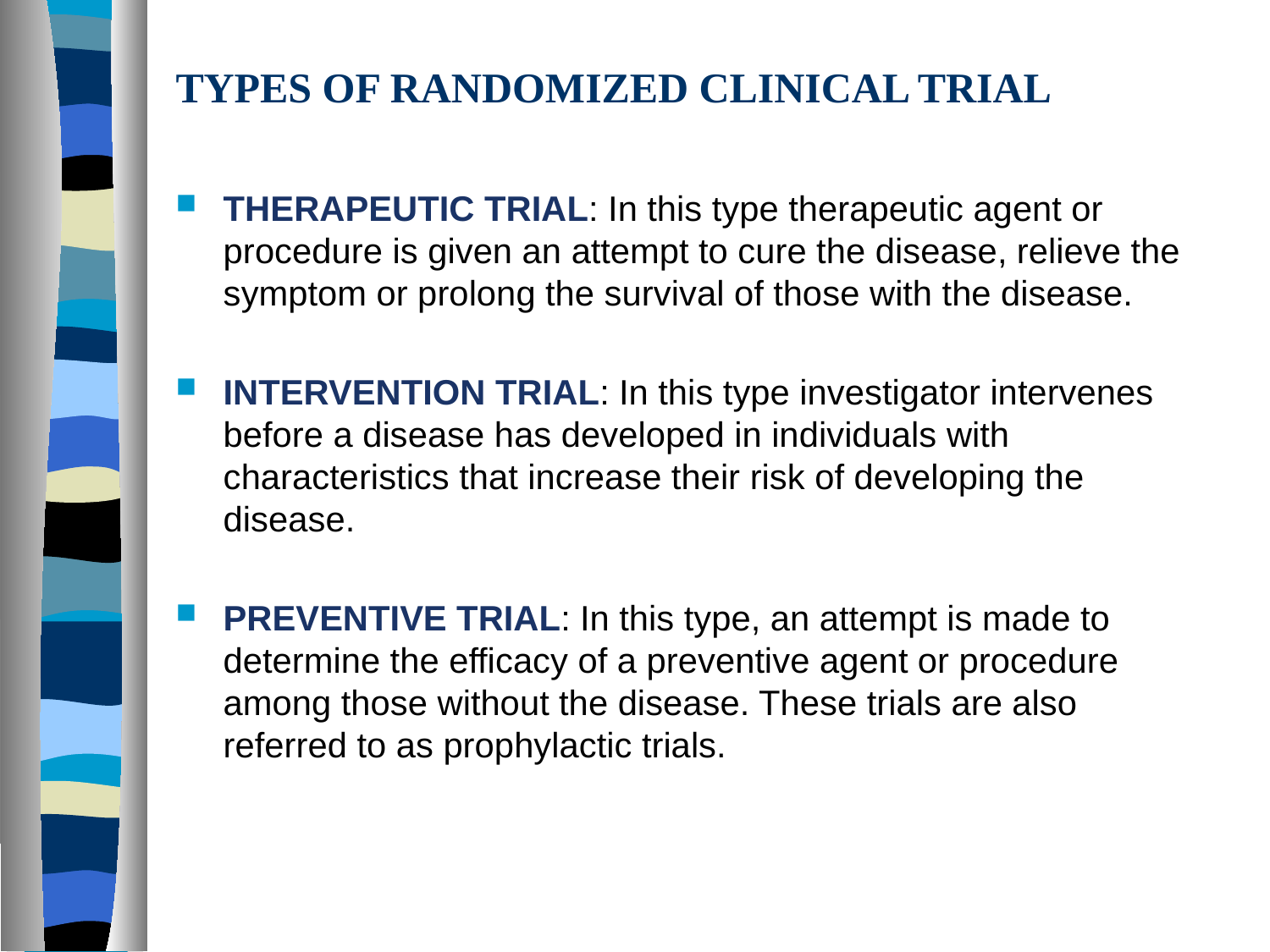

# TYPES OF RANDOMIZED CLINICAL TRIAL
THERAPEUTIC TRIAL: In this type therapeutic agent or procedure is given an attempt to cure the disease, relieve the symptom or prolong the survival of those with the disease.

INTERVENTION TRIAL: In this type investigator intervenes before a disease has developed in individuals with characteristics that increase their risk of developing the disease.

PREVENTIVE TRIAL: In this type, an attempt is made to determine the efficacy of a preventive agent or procedure among those without the disease. These trials are also referred to as prophylactic trials.